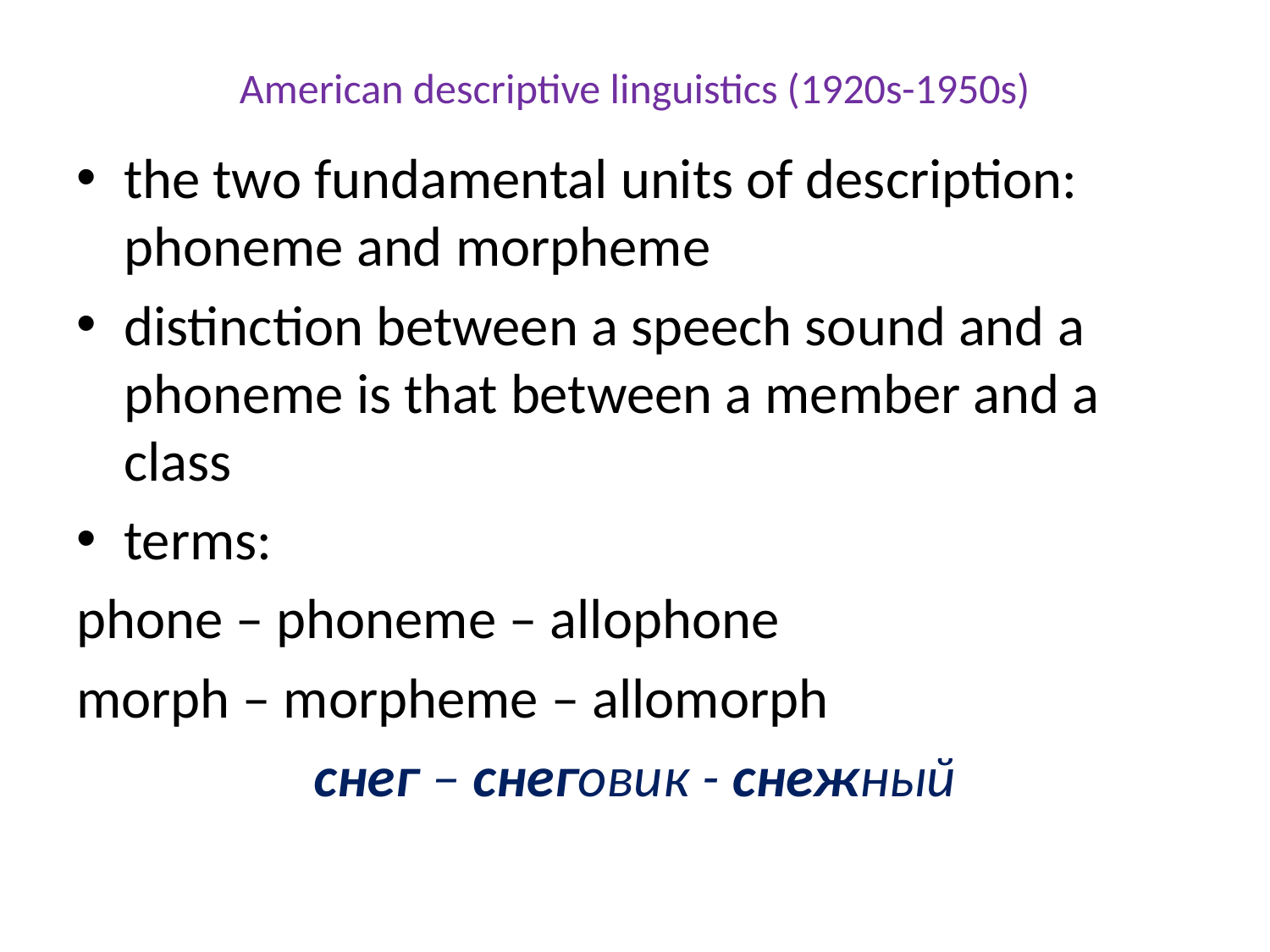

# American descriptive linguistics (1920s-1950s)
the two fundamental units of description: phoneme and morpheme
distinction between a speech sound and a phoneme is that between a member and a class
terms:
phone – phoneme – allophone
morph – morpheme – allomorph
снег – снеговик - снежный